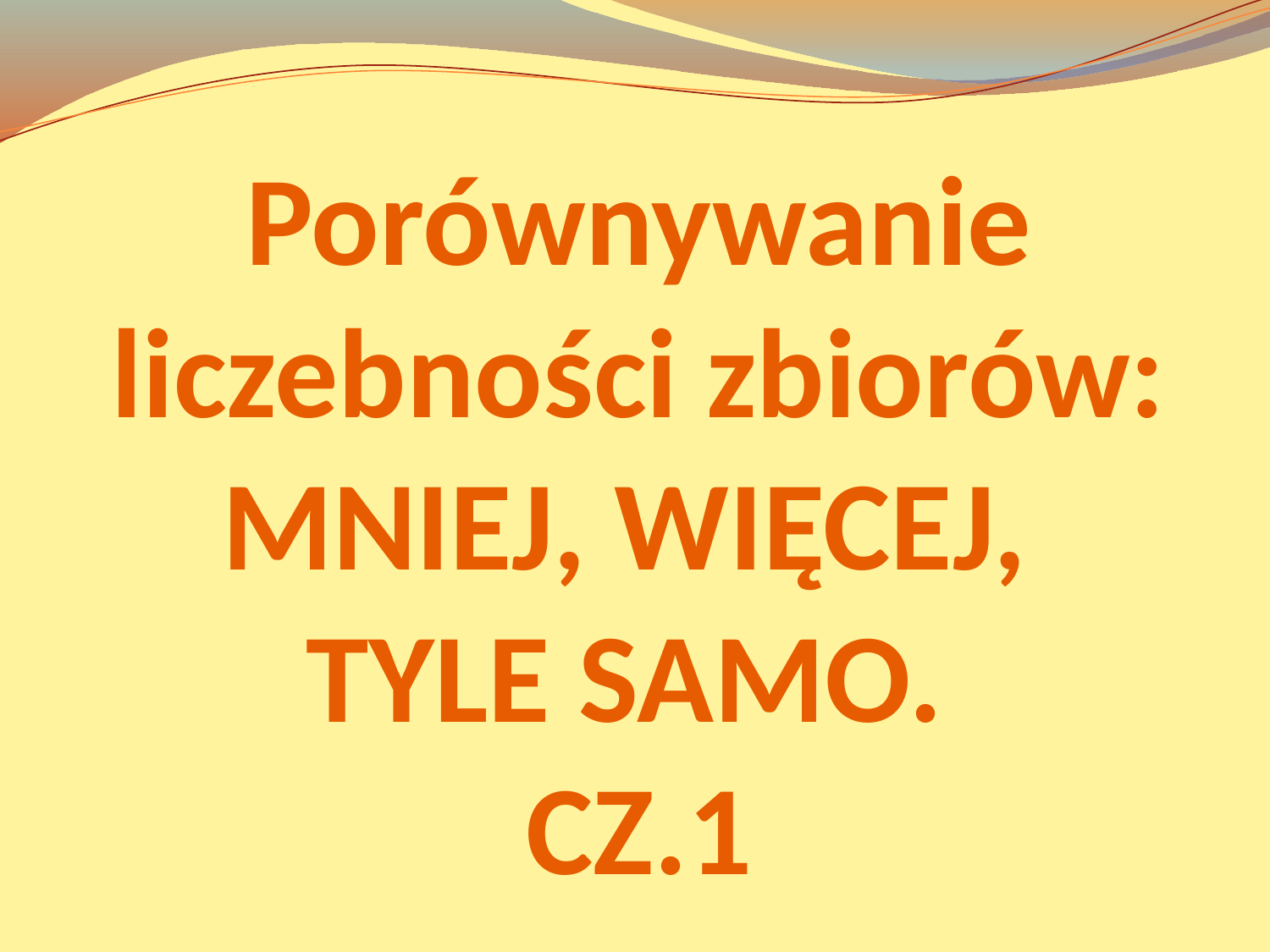

# Porównywanie liczebności zbiorów: MNIEJ, WIĘCEJ, TYLE SAMO. CZ.1